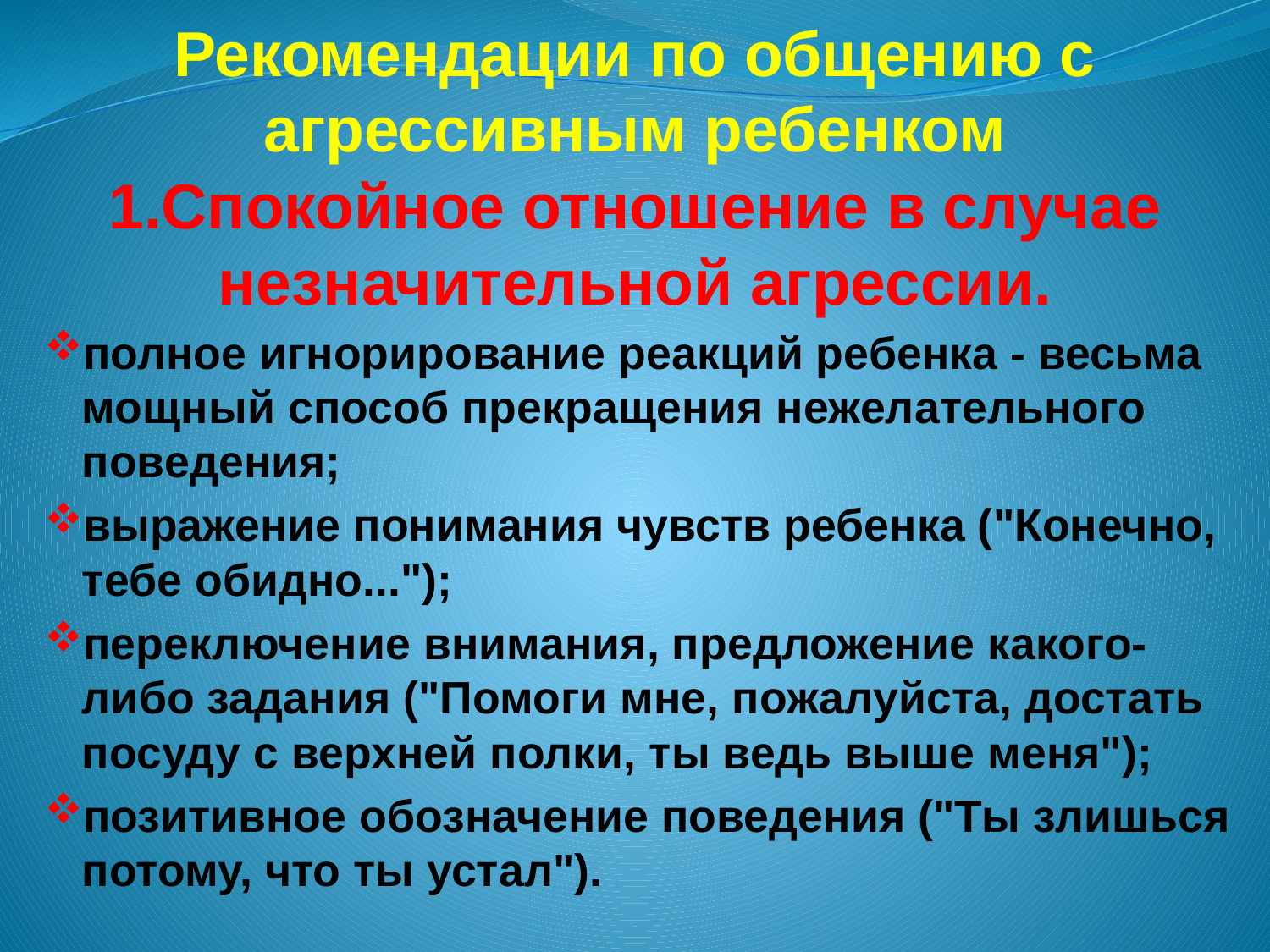

# Рекомендации по общению с агрессивным ребенком 1.Спокойное отношение в случае незначительной агрессии.
полное игнорирование реакций ребенка - весьма мощный способ прекращения нежелательного поведения;
выражение понимания чувств ребенка ("Конечно, тебе обидно...");
переключение внимания, предложение какого- либо задания ("Помоги мне, пожалуйста, достать посуду с верхней полки, ты ведь выше меня");
позитивное обозначение поведения ("Ты злишься потому, что ты устал").